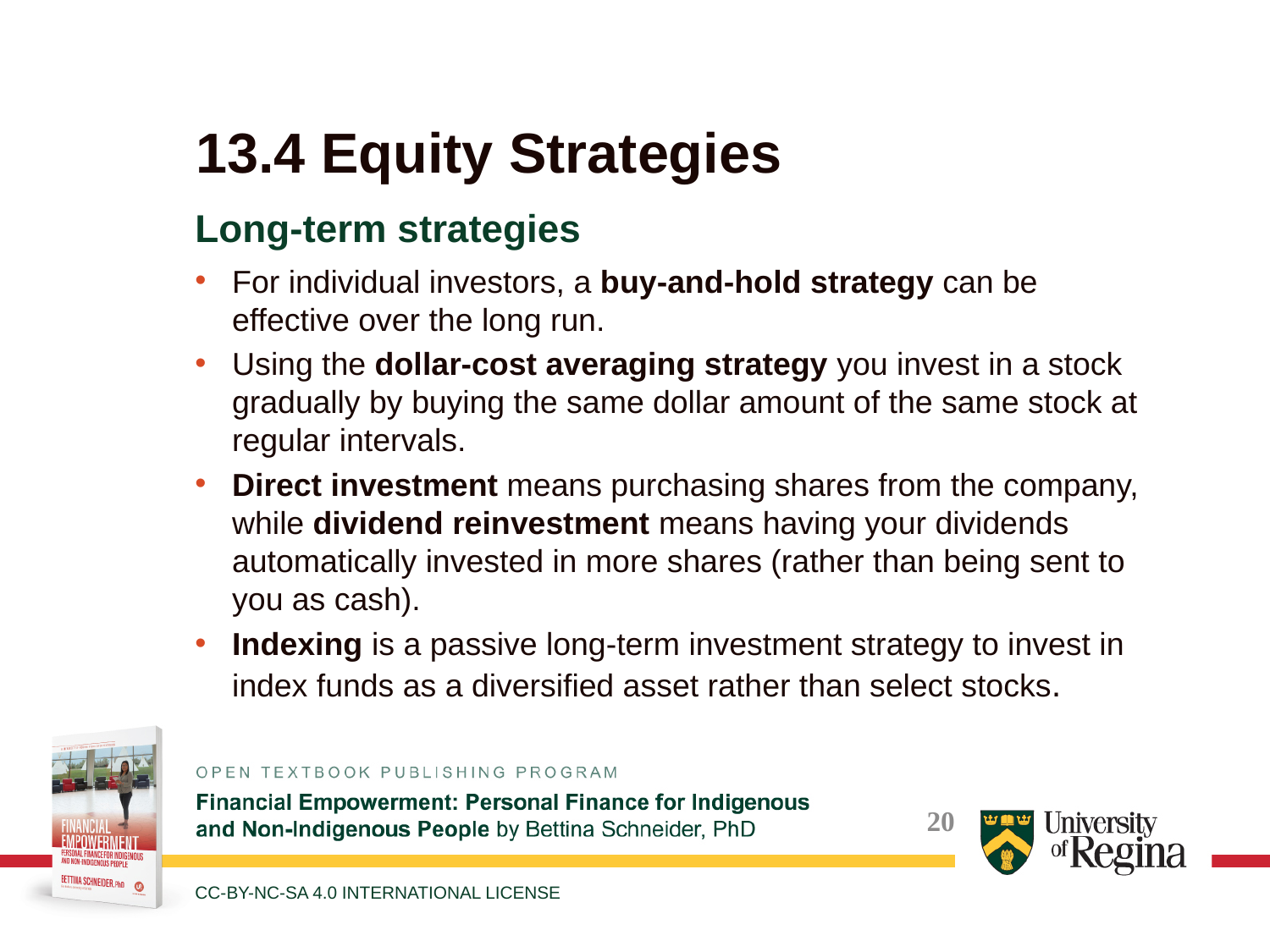

# 13.4 Equity Strategies
Long-term strategies
For individual investors, a buy-and-hold strategy can be effective over the long run.
Using the dollar-cost averaging strategy you invest in a stock gradually by buying the same dollar amount of the same stock at regular intervals.
Direct investment means purchasing shares from the company, while dividend reinvestment means having your dividends automatically invested in more shares (rather than being sent to you as cash).
Indexing is a passive long-term investment strategy to invest in index funds as a diversified asset rather than select stocks.

CC-BY-NC-SA 4.0 INTERNATIONAL LICENSE